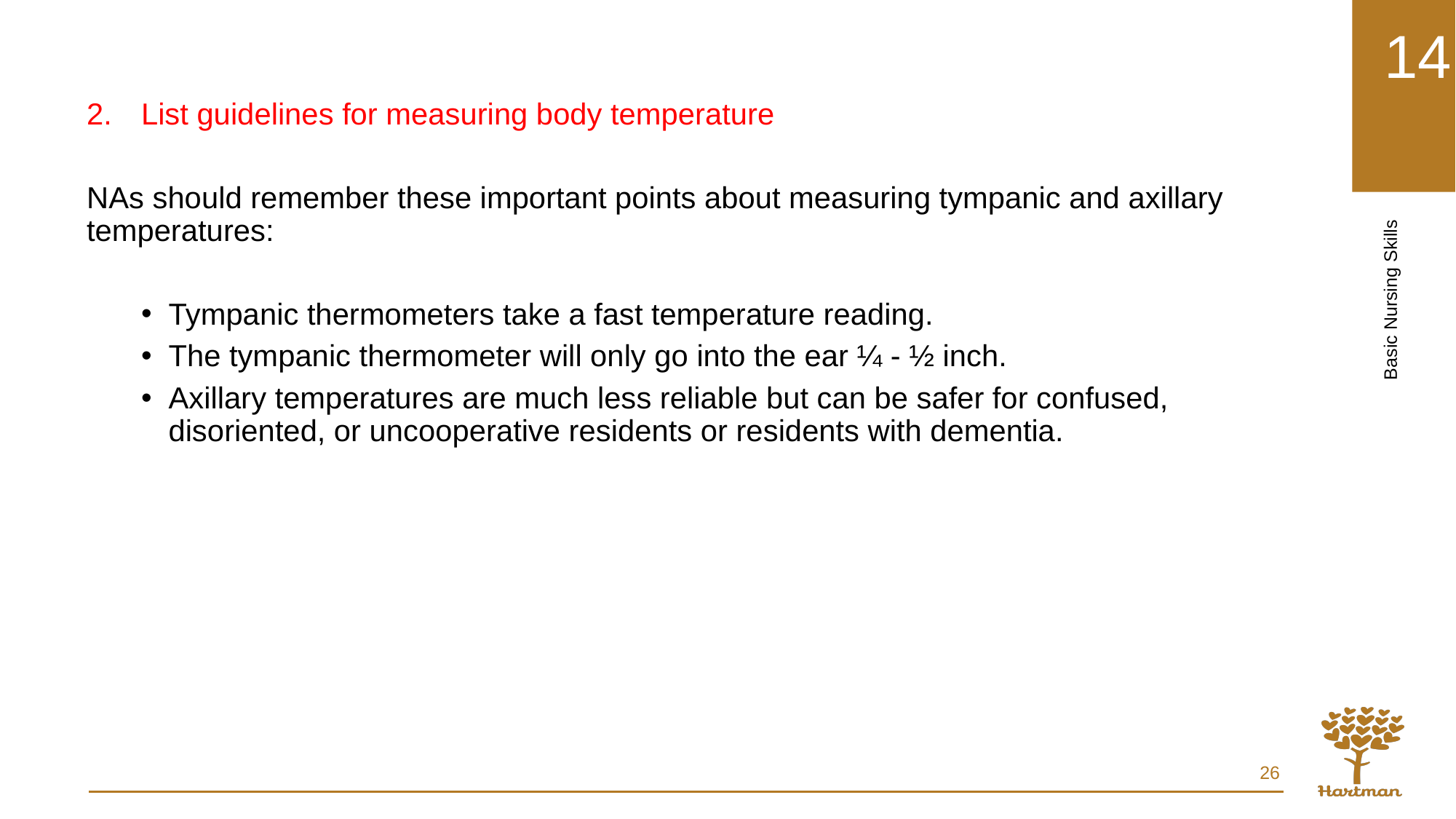

List guidelines for measuring body temperature

NAs should remember these important points about measuring tympanic and axillary temperatures:

Tympanic thermometers take a fast temperature reading.
The tympanic thermometer will only go into the ear ¼ - ½ inch.
Axillary temperatures are much less reliable but can be safer for confused, disoriented, or uncooperative residents or residents with dementia.

26